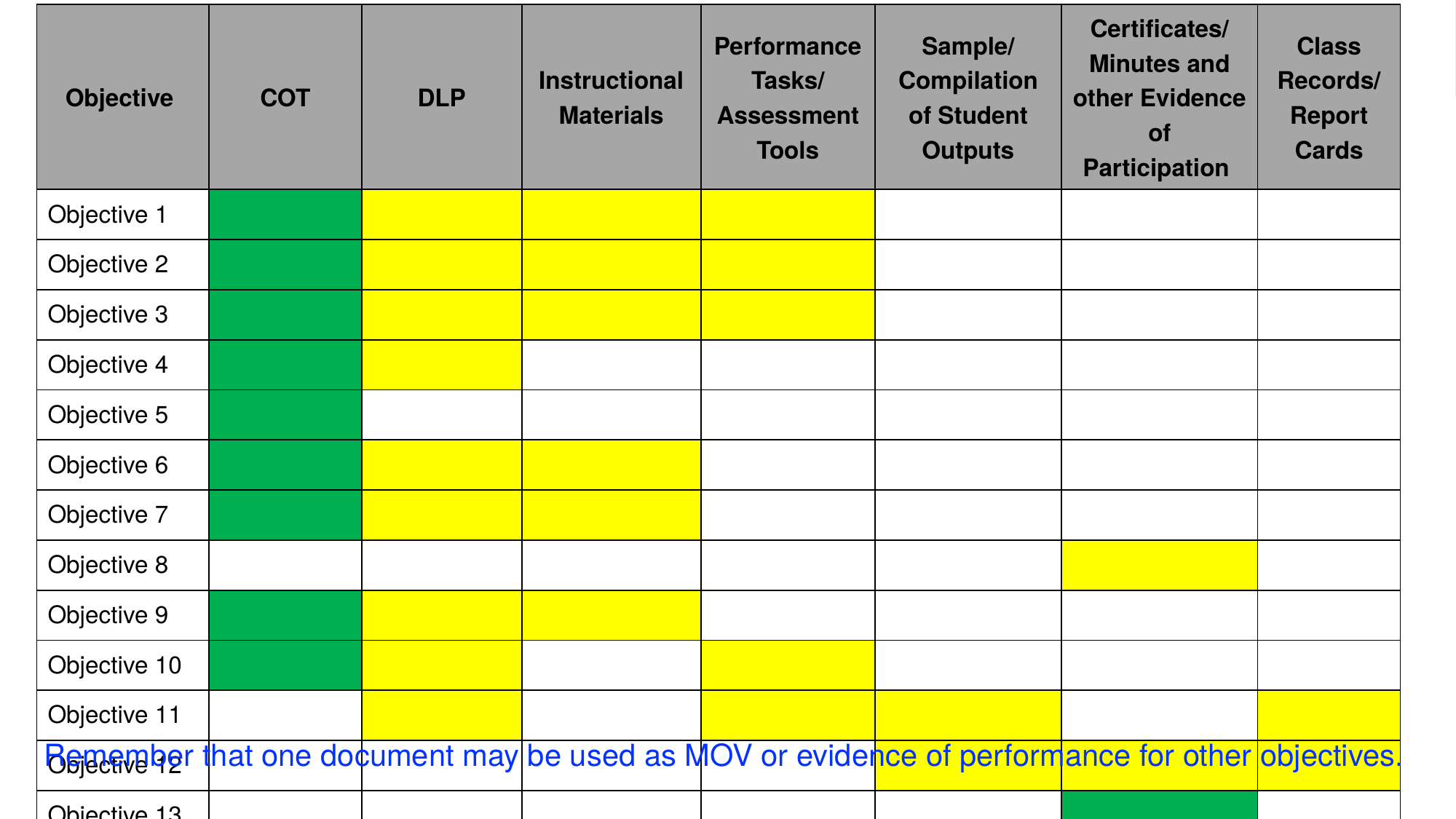

| Objective | COT | DLP | Instructional Materials | Performance Tasks/ Assessment Tools | Sample/ Compilation of Student Outputs | Certificates/ Minutes and other Evidence of Participation | Class Records/Report Cards |
| --- | --- | --- | --- | --- | --- | --- | --- |
| Objective 1 |  |  |  |  |  |  |  |
| Objective 2 |  |  |  |  |  |  |  |
| Objective 3 |  |  |  |  |  |  |  |
| Objective 4 |  |  |  |  |  |  |  |
| Objective 5 |  |  |  |  |  |  |  |
| Objective 6 |  |  |  |  |  |  |  |
| Objective 7 |  |  |  |  |  |  |  |
| Objective 8 |  |  |  |  |  |  |  |
| Objective 9 |  |  |  |  |  |  |  |
| Objective 10 |  |  |  |  |  |  |  |
| Objective 11 |  |  |  |  |  |  |  |
| Objective 12 |  |  |  |  |  |  |  |
| Objective 13 |  |  |  |  |  |  |  |
Remember that one document may be used as MOV or evidence of performance for other objectives.